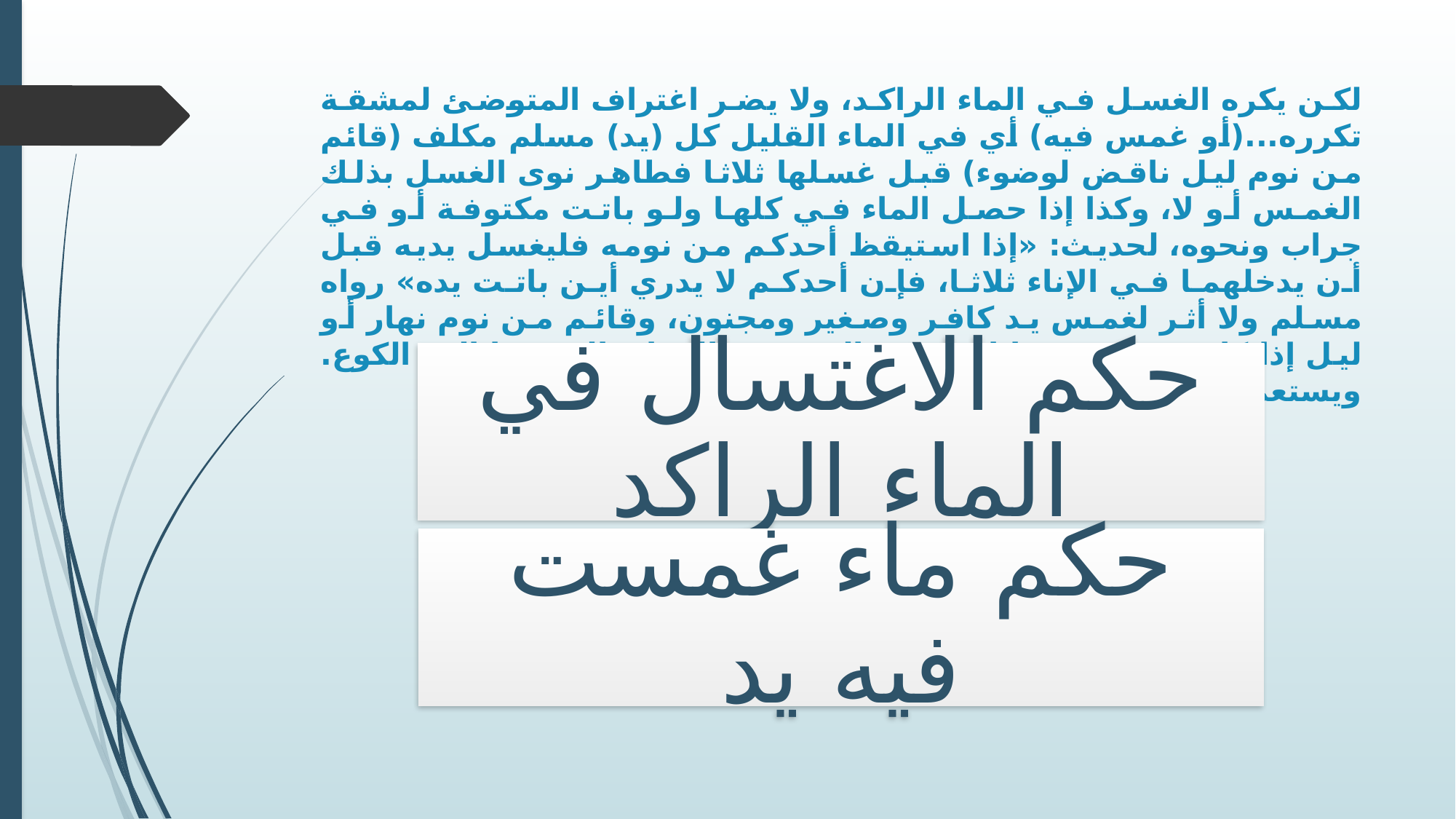

# لكن يكره الغسل في الماء الراكد، ولا يضر اغتراف المتوضئ لمشقة تكرره...(أو غمس فيه) أي في الماء القليل كل (يد) مسلم مكلف (قائم من نوم ليل ناقض لوضوء) قبل غسلها ثلاثا فطاهر نوى الغسل بذلك الغمس أو لا، وكذا إذا حصل الماء في كلها ولو باتت مكتوفة أو في جراب ونحوه، لحديث: «إذا استيقظ أحدكم من نومه فليغسل يديه قبل أن يدخلهما في الإناء ثلاثا، فإن أحدكم لا يدري أين باتت يده» رواه مسلم ولا أثر لغمس يد كافر وصغير ومجنون، وقائم من نوم نهار أو ليل إذا كان نومه يسيرا لا ينقض الوضوء. والمراد باليد هنا إلى الكوع. ويستعمل هذا الماء إن لم يوجد غيره ثم يتيمم...
حكم الاغتسال في الماء الراكد
حكم ماء غمست فيه يد